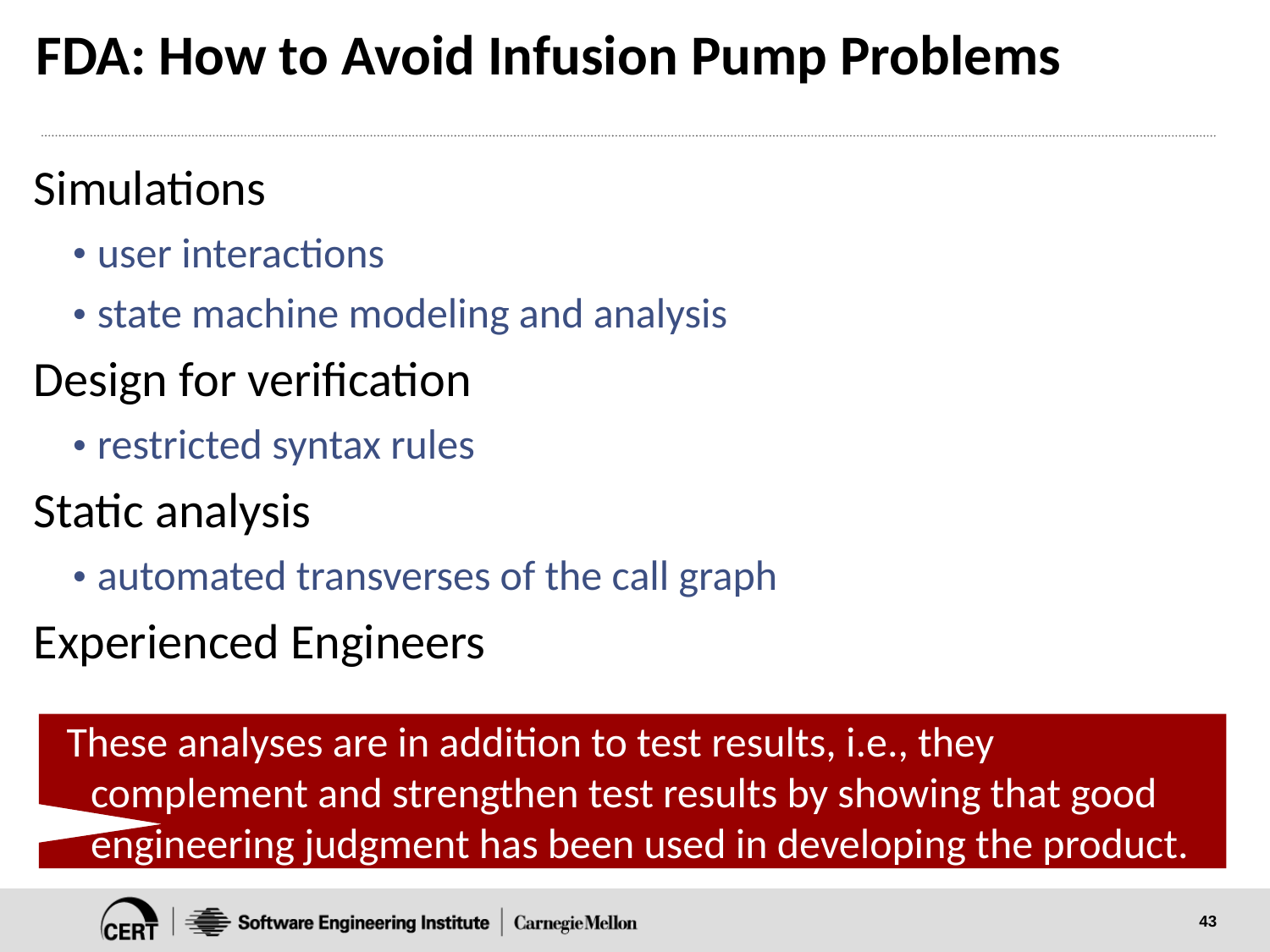

# FDA: How to Avoid Infusion Pump Problems
Simulations
user interactions
state machine modeling and analysis
Design for verification
restricted syntax rules
Static analysis
automated transverses of the call graph
Experienced Engineers
These analyses are in addition to test results, i.e., they complement and strengthen test results by showing that good engineering judgment has been used in developing the product.